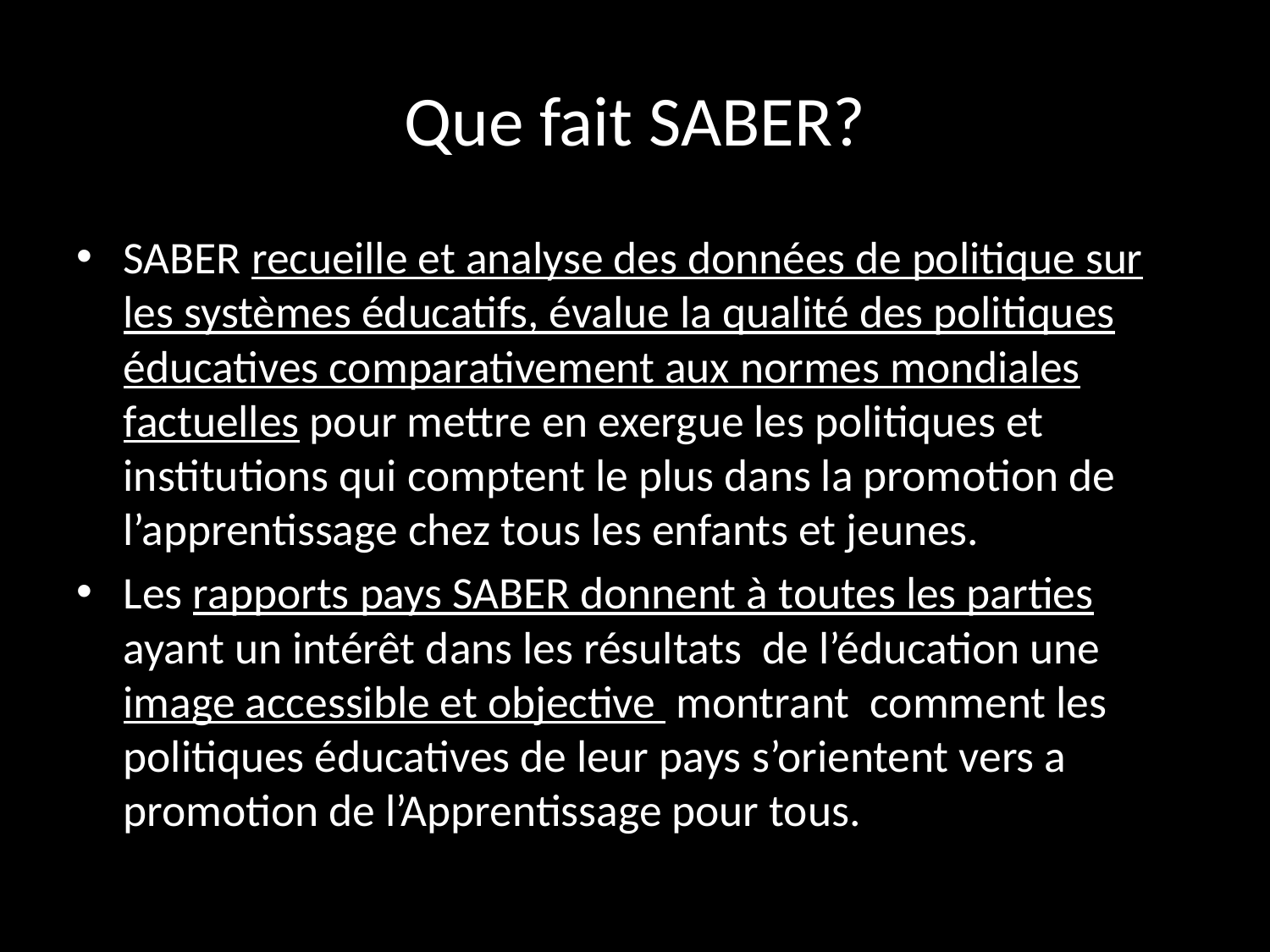

# Que fait SABER?
SABER recueille et analyse des données de politique sur les systèmes éducatifs, évalue la qualité des politiques éducatives comparativement aux normes mondiales factuelles pour mettre en exergue les politiques et institutions qui comptent le plus dans la promotion de l’apprentissage chez tous les enfants et jeunes.
Les rapports pays SABER donnent à toutes les parties ayant un intérêt dans les résultats  de l’éducation une image accessible et objective  montrant  comment les politiques éducatives de leur pays s’orientent vers a promotion de l’Apprentissage pour tous.